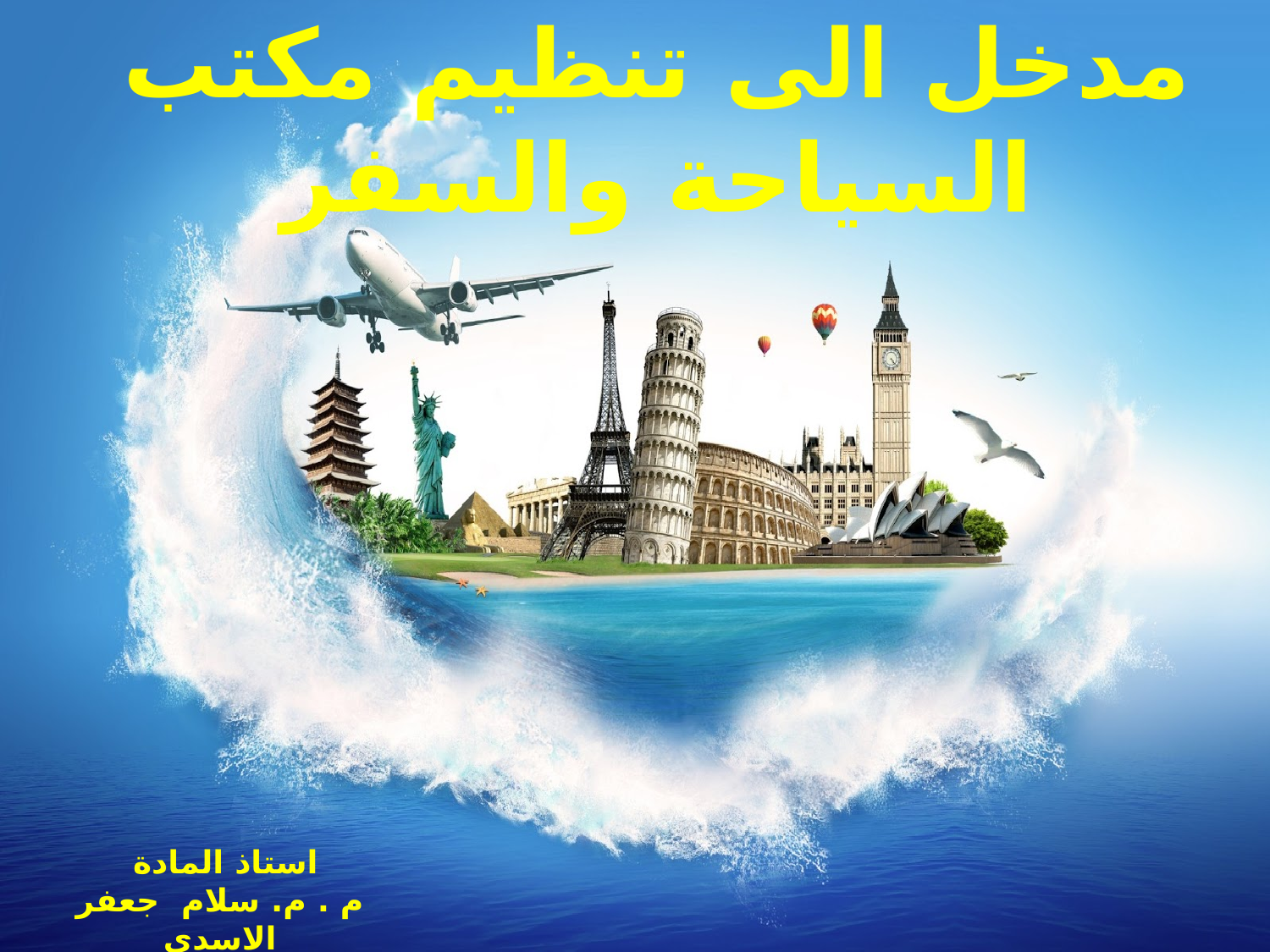

مدخل الى تنظيم مكتب السياحة والسفر
استاذ المادة
م . م. سلام  جعفر الاسدي